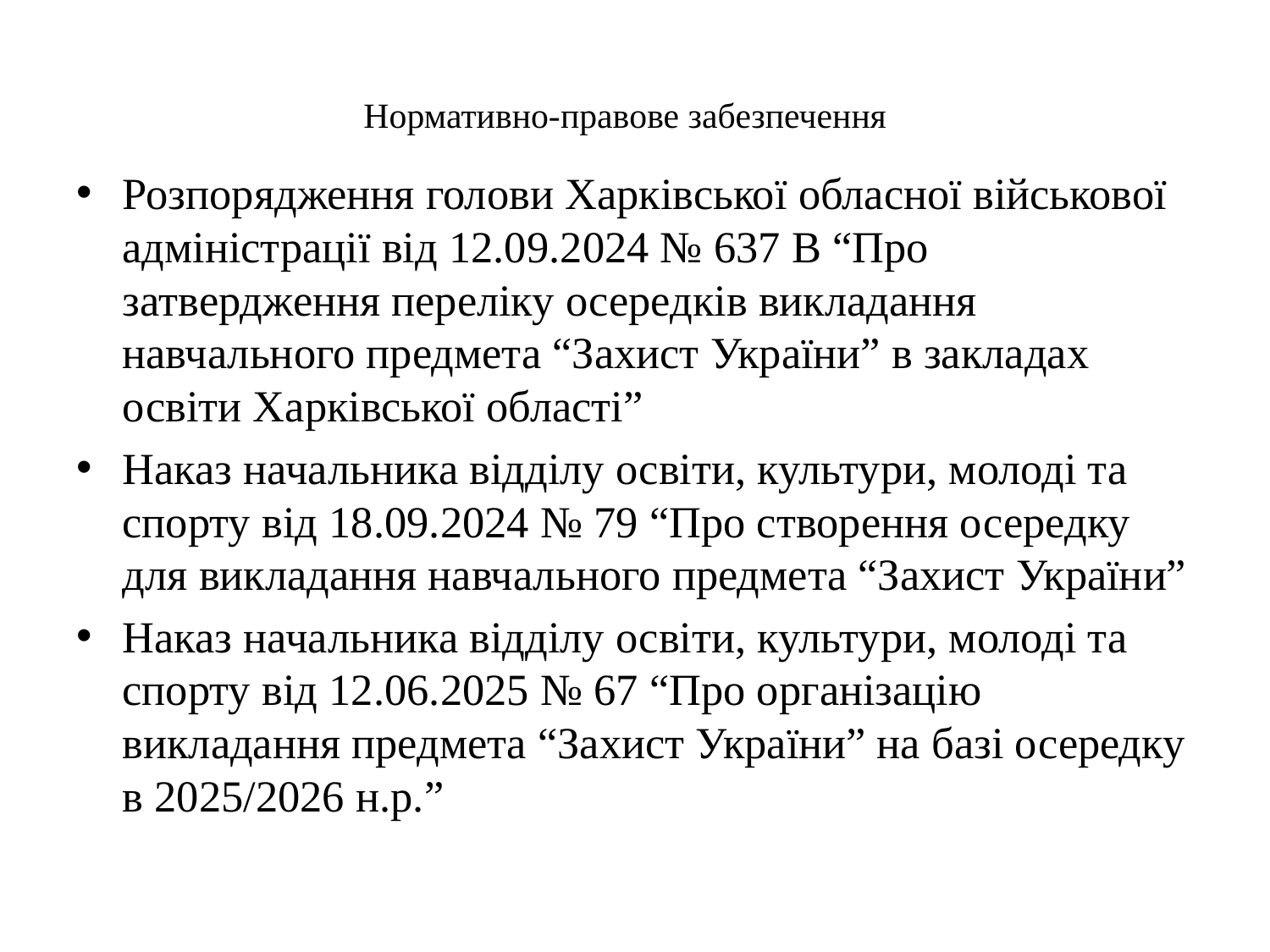

# Нормативно-правове забезпечення
Розпорядження голови Харківської обласної військової адміністрації від 12.09.2024 № 637 В “Про затвердження переліку осередків викладання навчального предмета “Захист України” в закладах освіти Харківської області”
Наказ начальника відділу освіти, культури, молоді та спорту від 18.09.2024 № 79 “Про створення осередку для викладання навчального предмета “Захист України”
Наказ начальника відділу освіти, культури, молоді та спорту від 12.06.2025 № 67 “Про організацію викладання предмета “Захист України” на базі осередку в 2025/2026 н.р.”